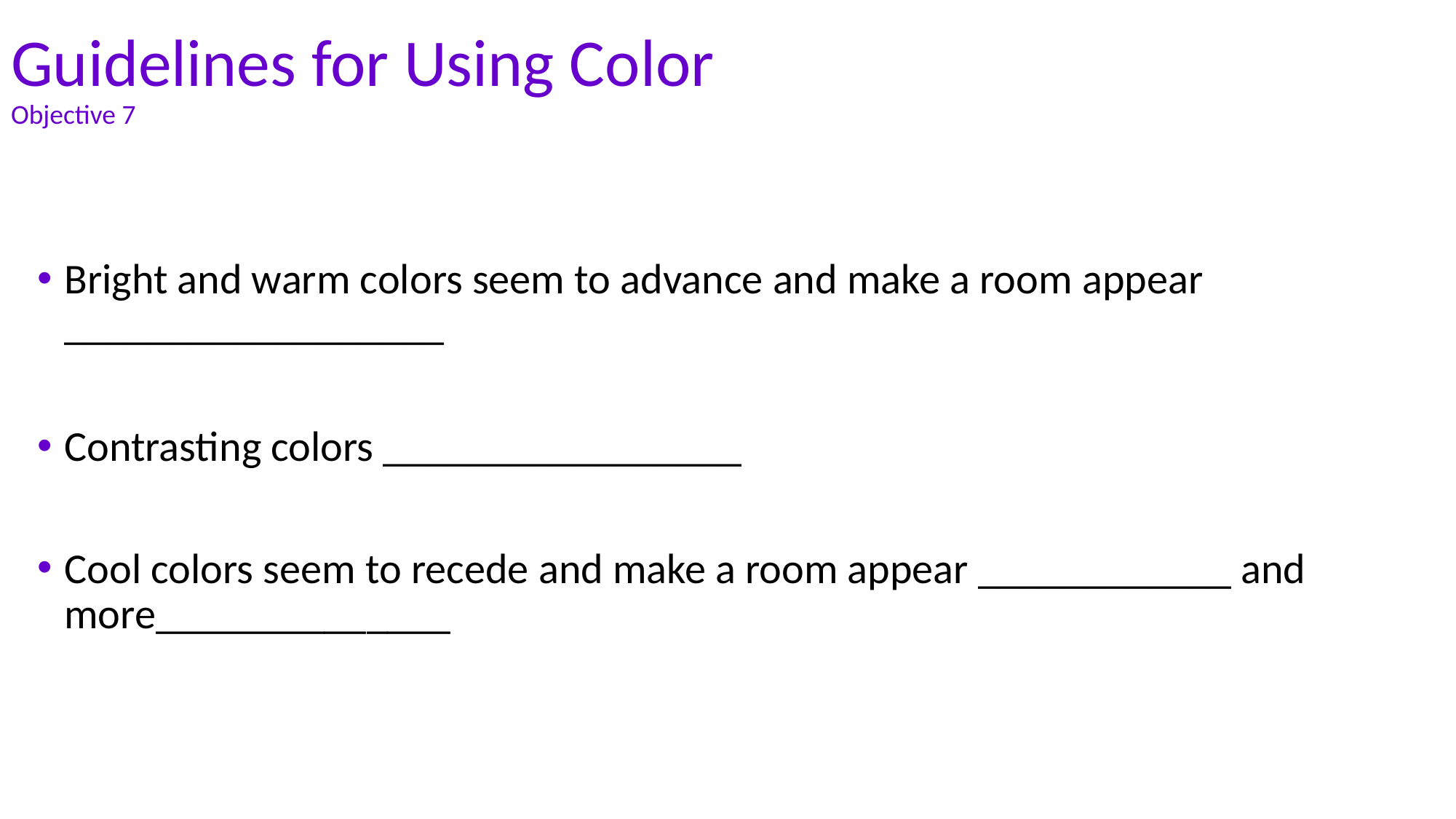

# Guidelines for Using Color Objective 7
Bright and warm colors seem to advance and make a room appear __________________

Contrasting colors _________________

Cool colors seem to recede and make a room appear ____________ and more______________